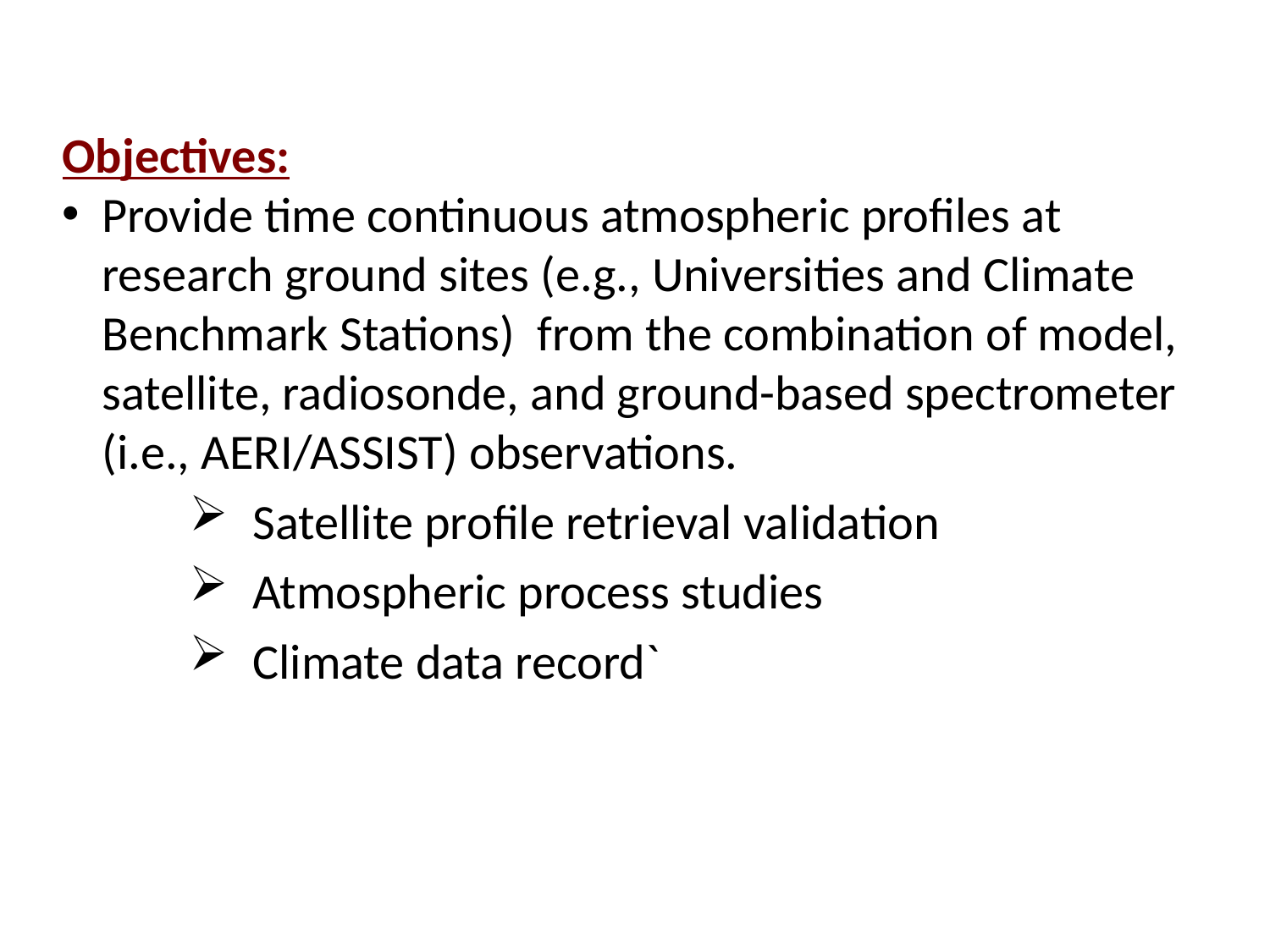

Objectives:
Provide time continuous atmospheric profiles at research ground sites (e.g., Universities and Climate Benchmark Stations)  from the combination of model, satellite, radiosonde, and ground-based spectrometer (i.e., AERI/ASSIST) observations.
Satellite profile retrieval validation
Atmospheric process studies
Climate data record`